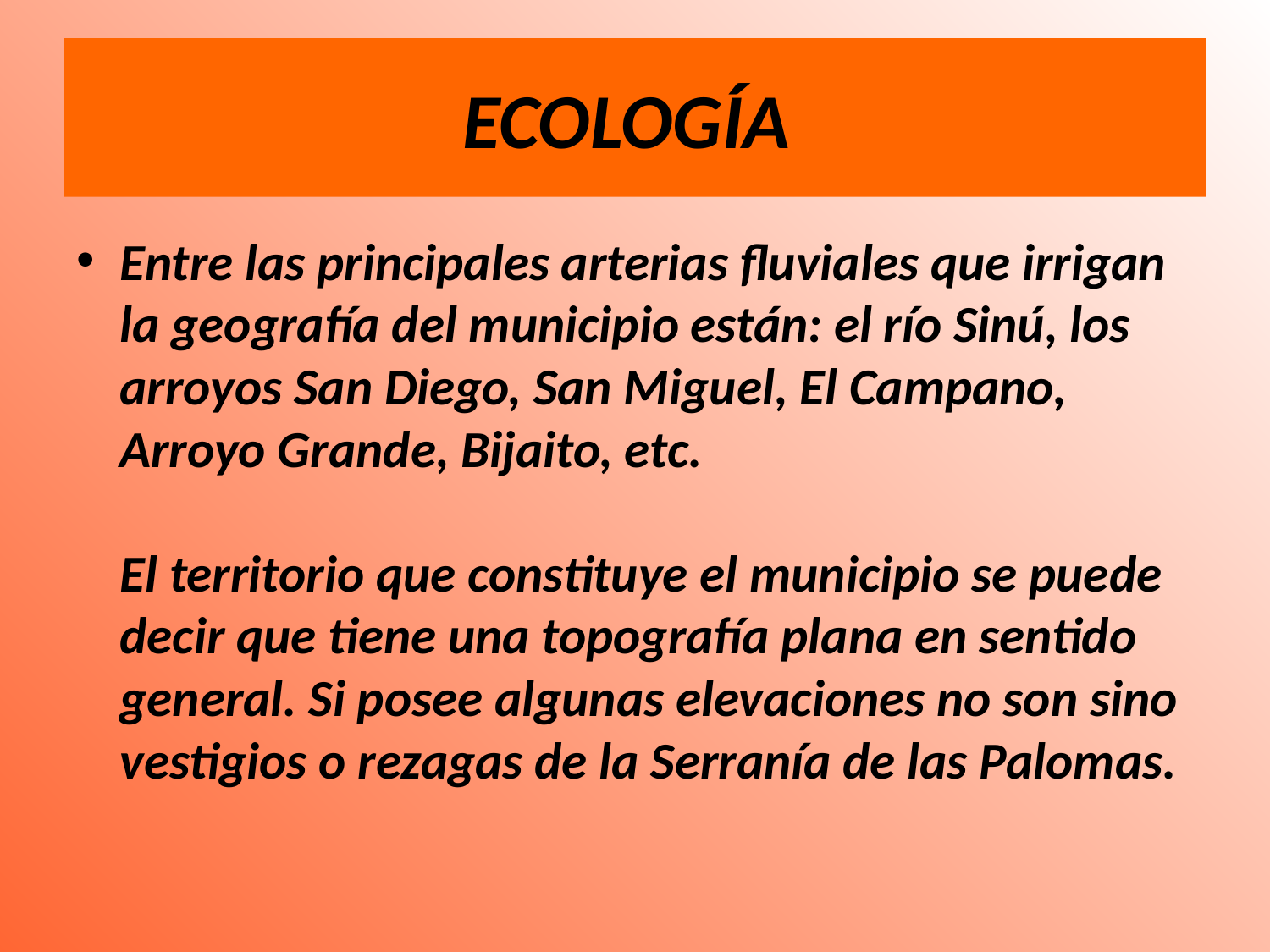

# ECOLOGÍA
Entre las principales arterias fluviales que irrigan la geografía del municipio están: el río Sinú, los arroyos San Diego, San Miguel, El Campano, Arroyo Grande, Bijaito, etc.
El territorio que constituye el municipio se puede decir que tiene una topografía plana en sentido general. Si posee algunas elevaciones no son sino vestigios o rezagas de la Serranía de las Palomas.